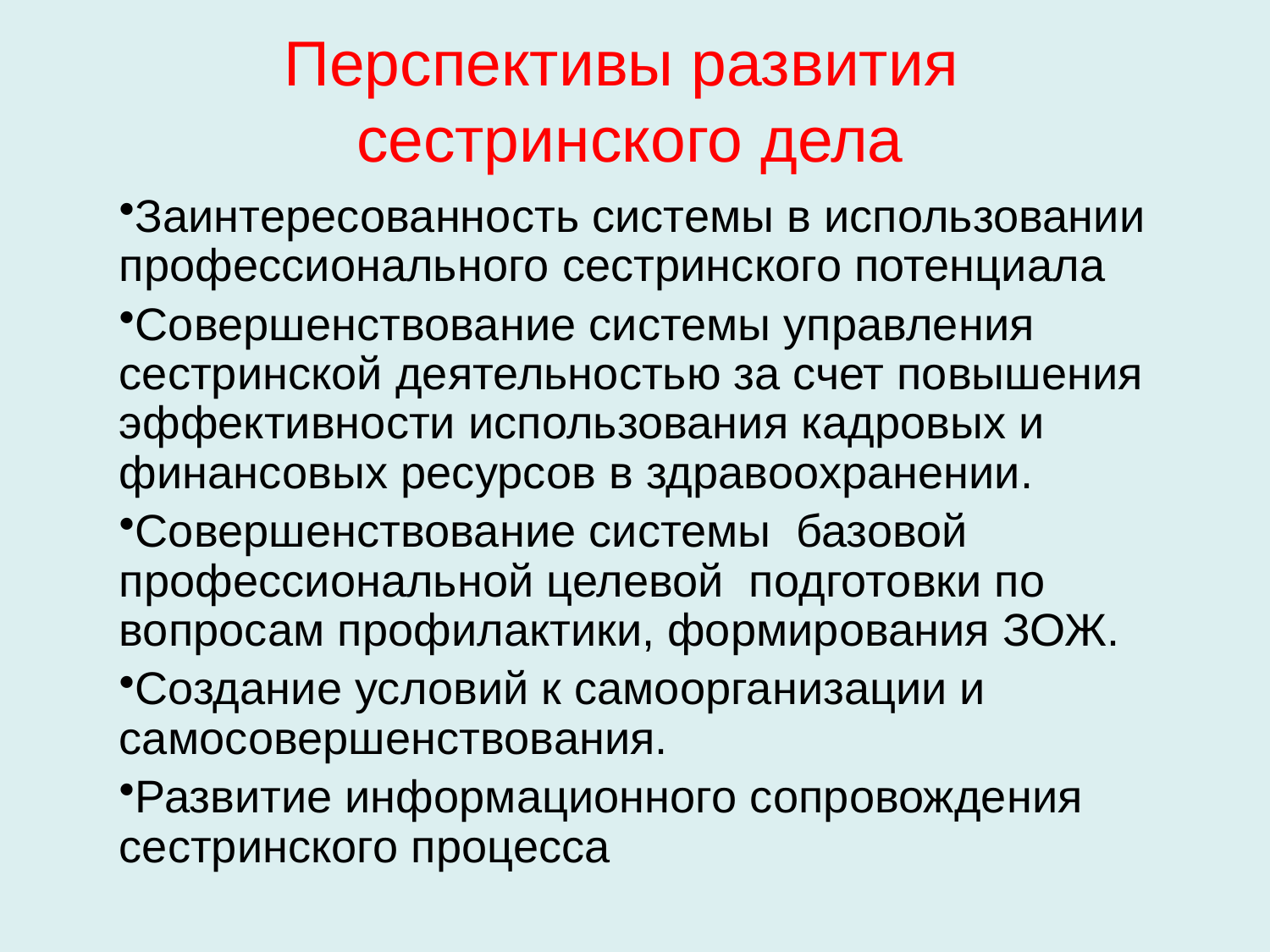

Перспективы развития
сестринского дела
Заинтересованность системы в использовании профессионального сестринского потенциала
Совершенствование системы управления сестринской деятельностью за счет повышения эффективности использования кадровых и финансовых ресурсов в здравоохранении.
Совершенствование системы  базовой профессиональной целевой  подготовки по вопросам профилактики, формирования ЗОЖ.
Создание условий к самоорганизации и самосовершенствования.
Развитие информационного сопровождения  сестринского процесса